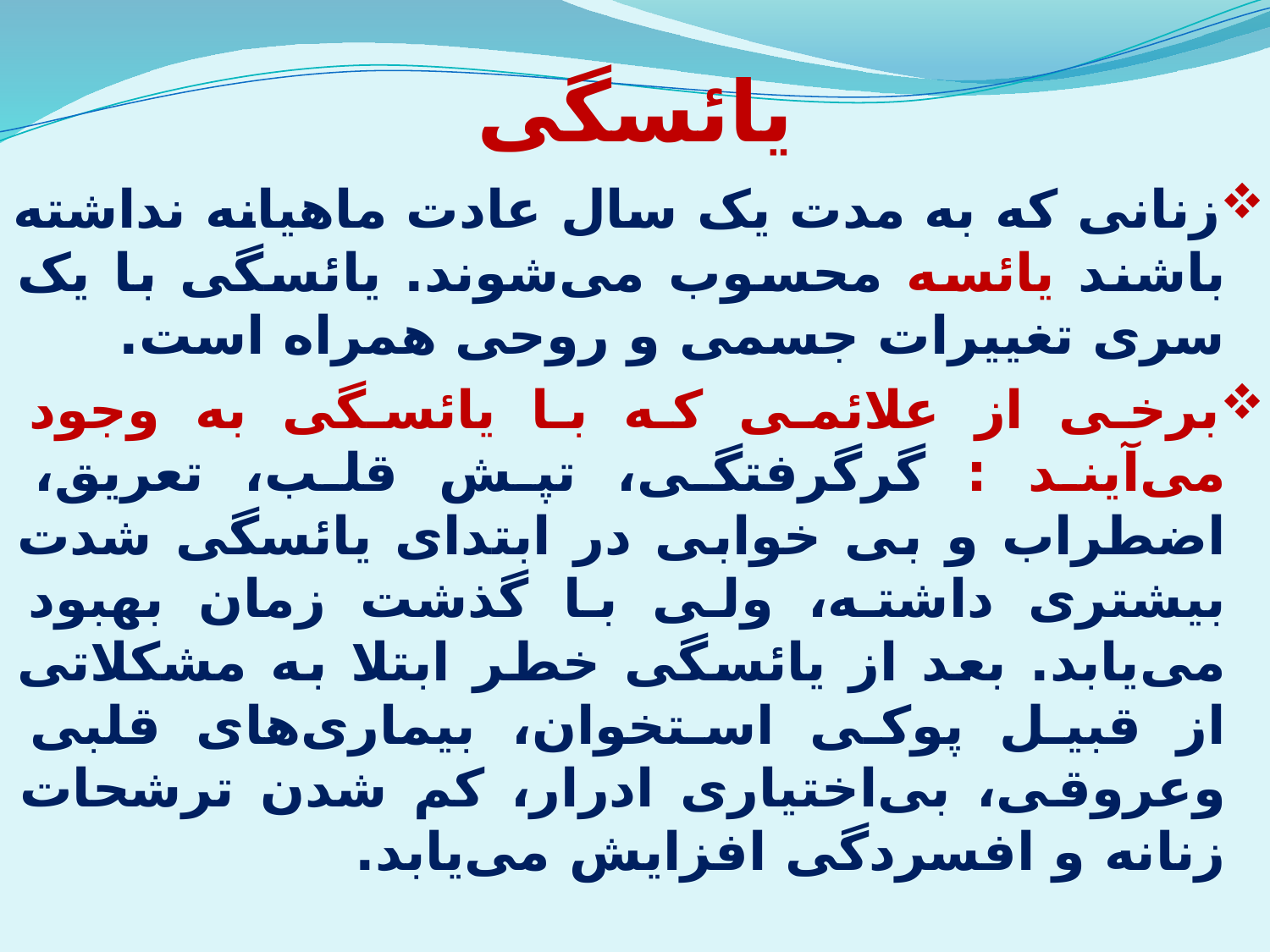

# یائسگی
زنانی که به مدت یک سال عادت ماهیانه نداشته باشند یائسه محسوب می‌شوند. یائسگی با یک سری تغییرات جسمی و روحی همراه است.
برخی از علائمی که با یائسگی به وجود می‌آیند : گرگرفتگی، تپش قلب، تعریق، اضطراب و بی خوابی در ابتدای یائسگی شدت بیشتری داشته، ولی با گذشت زمان بهبود می‌یابد. بعد از یائسگی خطر ابتلا به مشکلاتی از قبیل پوکی استخوان، بیماری‌های قلبی وعروقی، بی‌اختیاری ادرار، کم شدن ترشحات زنانه و افسردگی افزایش می‌یابد.